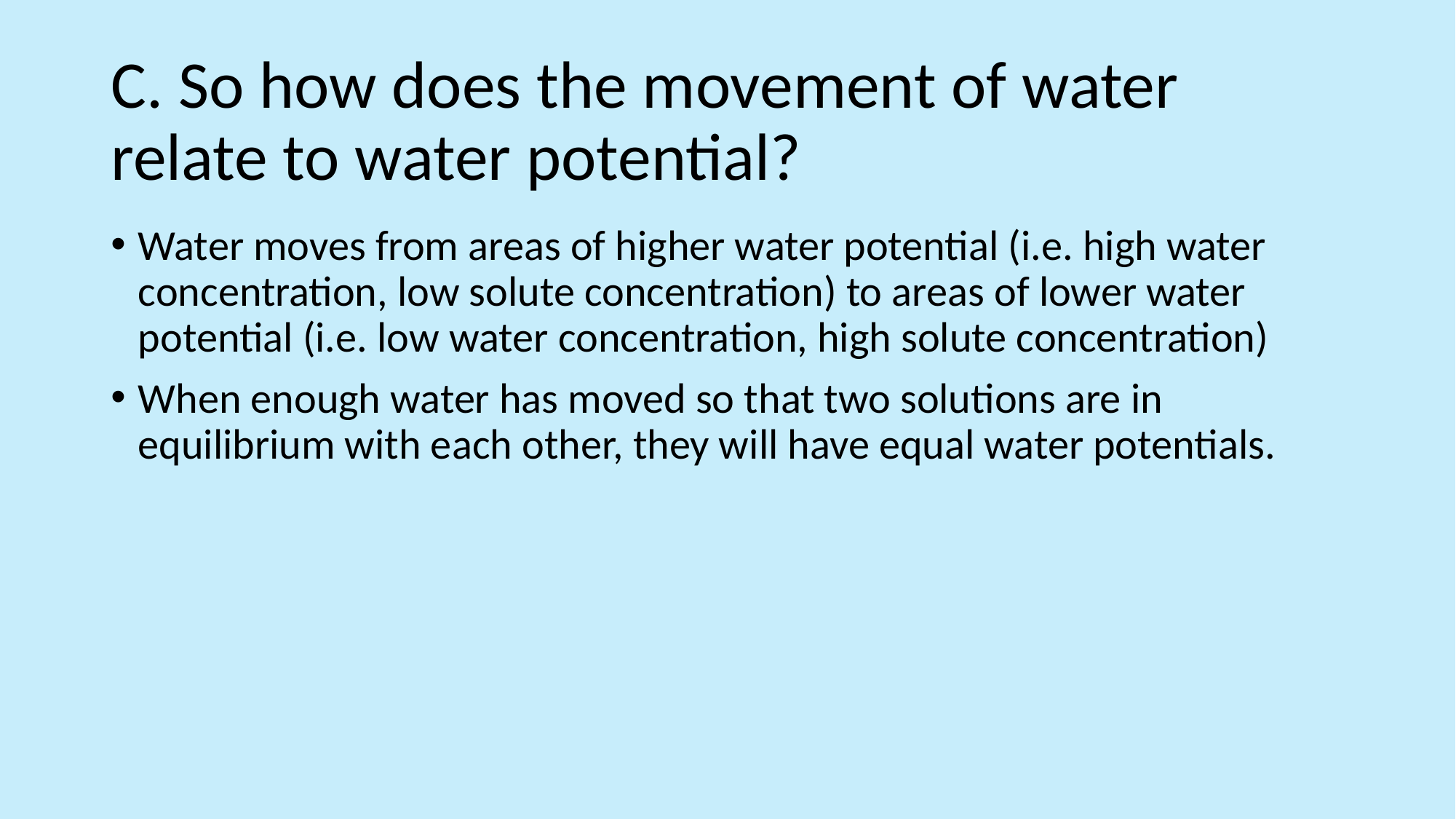

# C. So how does the movement of water relate to water potential?
Water moves from areas of higher water potential (i.e. high water concentration, low solute concentration) to areas of lower water potential (i.e. low water concentration, high solute concentration)
When enough water has moved so that two solutions are in equilibrium with each other, they will have equal water potentials.